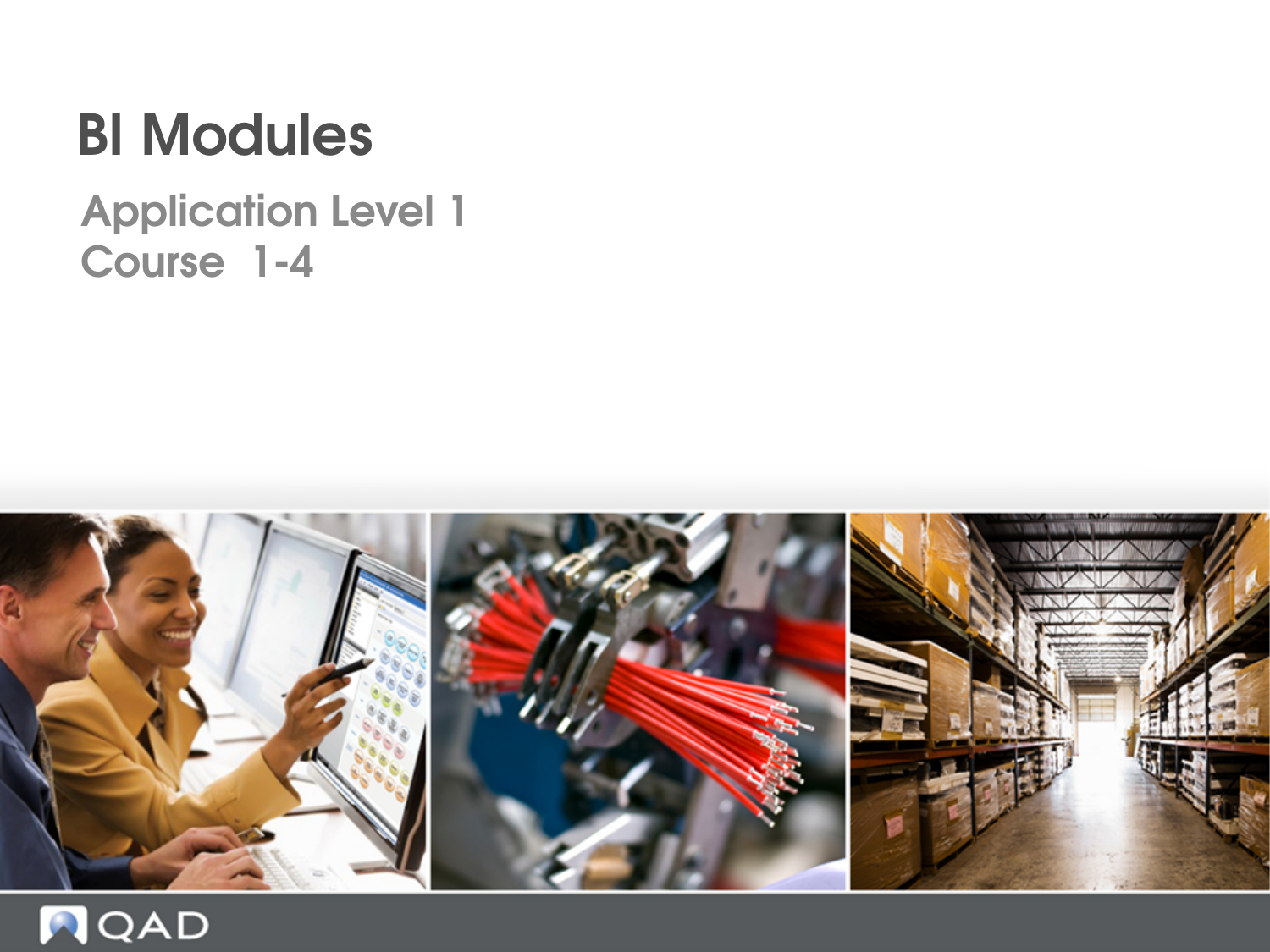

# BI Modules
Application Level 1
Course  1-4